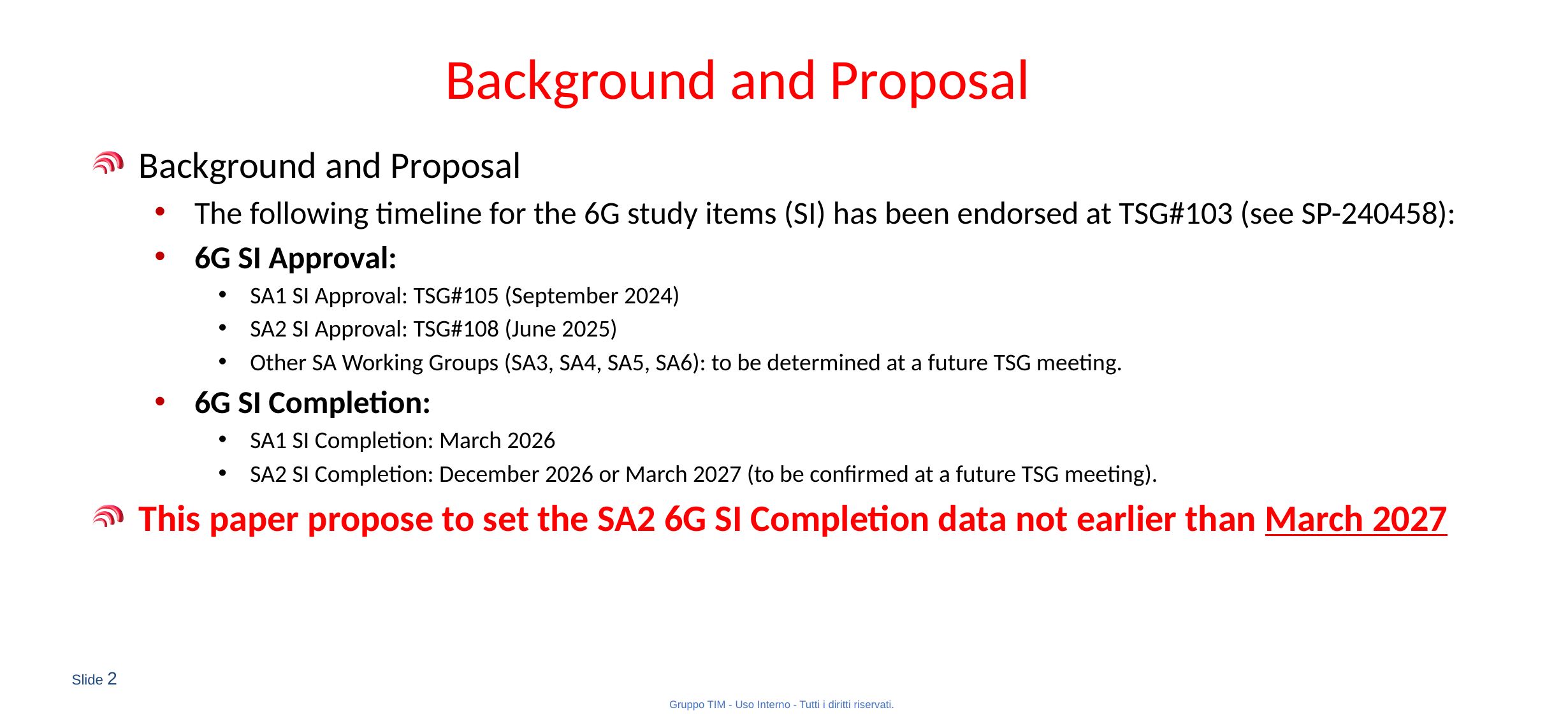

# Background and Proposal
Background and Proposal
The following timeline for the 6G study items (SI) has been endorsed at TSG#103 (see SP-240458):
6G SI Approval:
SA1 SI Approval: TSG#105 (September 2024)
SA2 SI Approval: TSG#108 (June 2025)
Other SA Working Groups (SA3, SA4, SA5, SA6): to be determined at a future TSG meeting.
6G SI Completion:
SA1 SI Completion: March 2026
SA2 SI Completion: December 2026 or March 2027 (to be confirmed at a future TSG meeting).
This paper propose to set the SA2 6G SI Completion data not earlier than March 2027